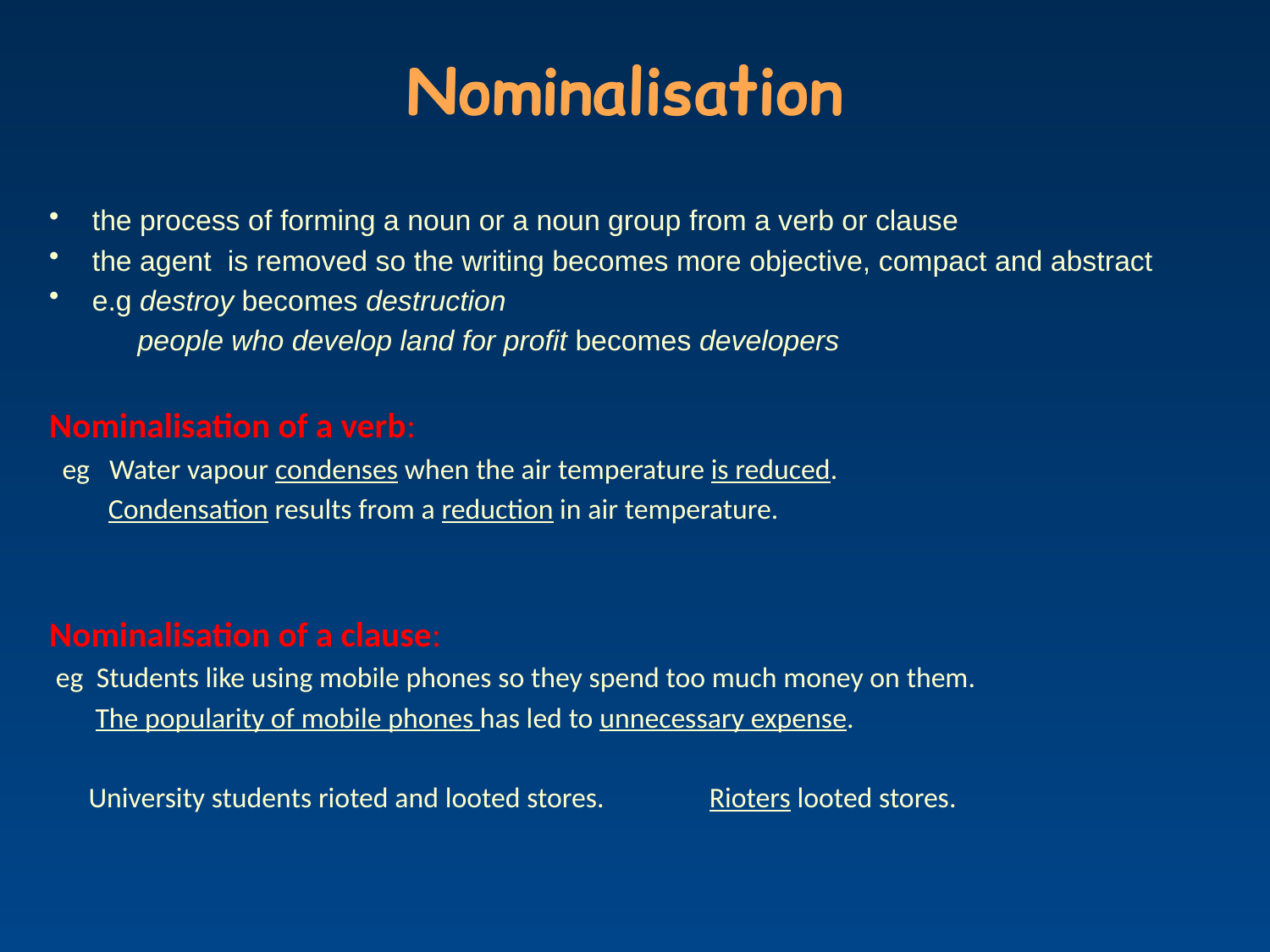

Nominalisation
the process of forming a noun or a noun group from a verb or clause
the agent  is removed so the writing becomes more objective, compact and abstract
e.g destroy becomes destruction
           people who develop land for profit becomes developers

Nominalisation of a verb:
  eg   Water vapour condenses when the air temperature is reduced.
         Condensation results from a reduction in air temperature.

Nominalisation of a clause:
 eg  Students like using mobile phones so they spend too much money on them.
       The popularity of mobile phones has led to unnecessary expense.

      University students rioted and looted stores.                Rioters looted stores.